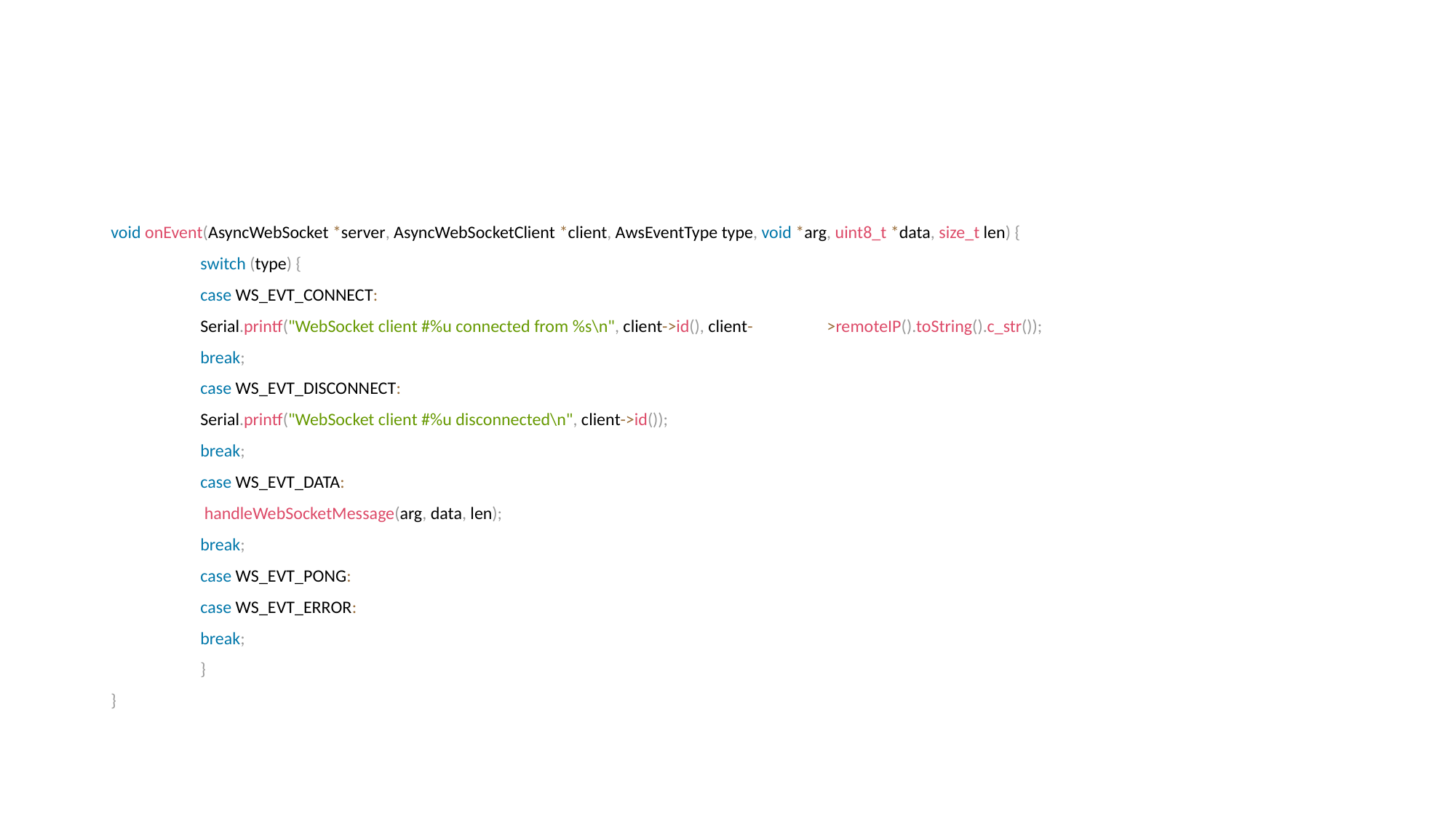

#
void onEvent(AsyncWebSocket *server, AsyncWebSocketClient *client, AwsEventType type, void *arg, uint8_t *data, size_t len) {
	switch (type) {
		case WS_EVT_CONNECT:
			Serial.printf("WebSocket client #%u connected from %s\n", client->id(), client-					>remoteIP().toString().c_str());
			break;
		case WS_EVT_DISCONNECT:
			Serial.printf("WebSocket client #%u disconnected\n", client->id());
			break;
		case WS_EVT_DATA:
			 handleWebSocketMessage(arg, data, len);
			break;
		case WS_EVT_PONG:
		case WS_EVT_ERROR:
			break;
	}
}